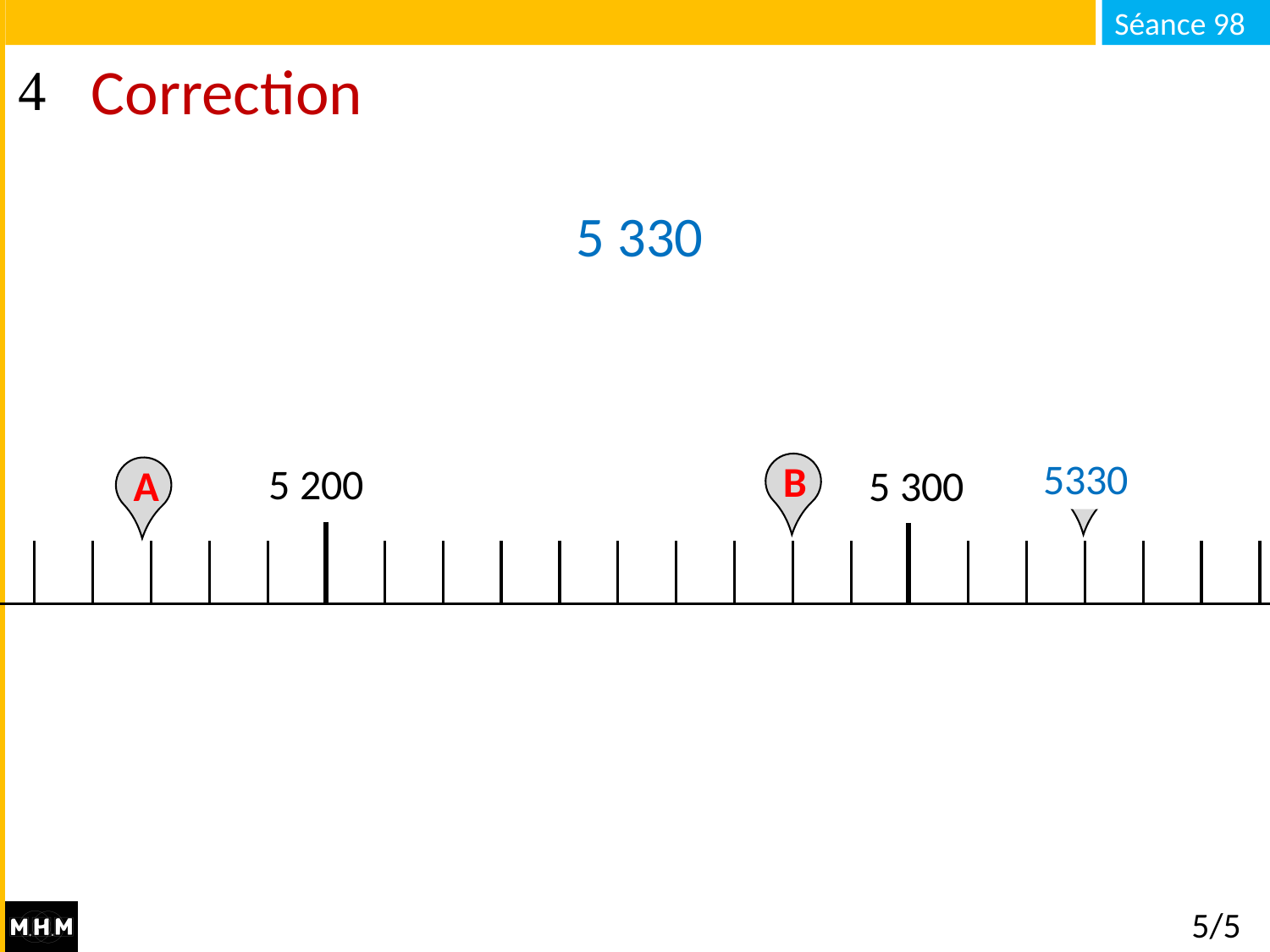

# Correction
5 330
 5330
B
C
5 200
5 300
A

5/5